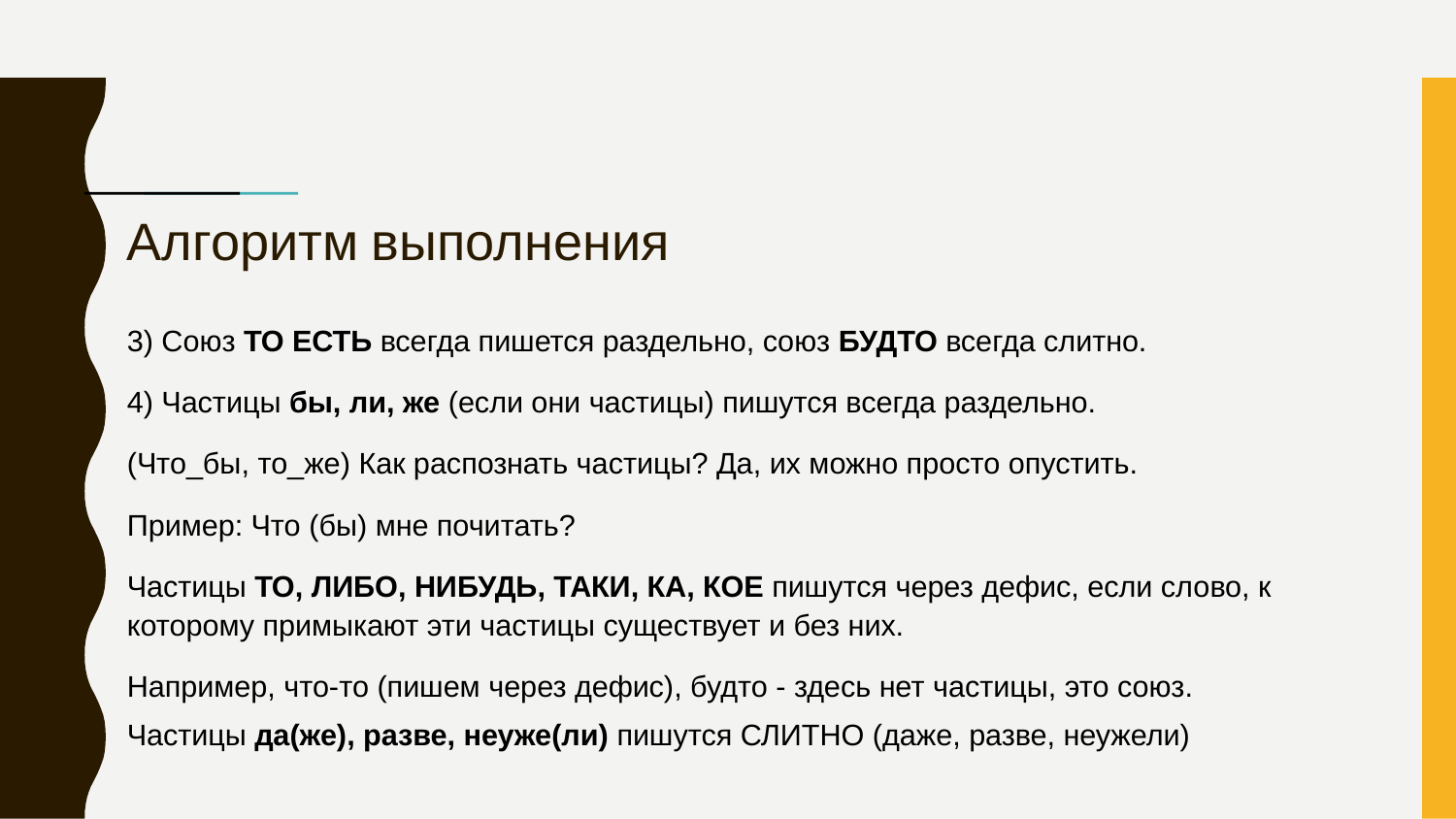

# Алгоритм выполнения
3) Союз ТО ЕСТЬ всегда пишется раздельно, союз БУДТО всегда слитно.
4) Частицы бы, ли, же (если они частицы) пишутся всегда раздельно.
(Что_бы, то_же) Как распознать частицы? Да, их можно просто опустить.
Пример: Что (бы) мне почитать?
Частицы ТО, ЛИБО, НИБУДЬ, ТАКИ, КА, КОЕ пишутся через дефис, если слово, к которому примыкают эти частицы существует и без них.
Например, что-то (пишем через дефис), будто - здесь нет частицы, это союз.
Частицы да(же), разве, неуже(ли) пишутся СЛИТНО (даже, разве, неужели)